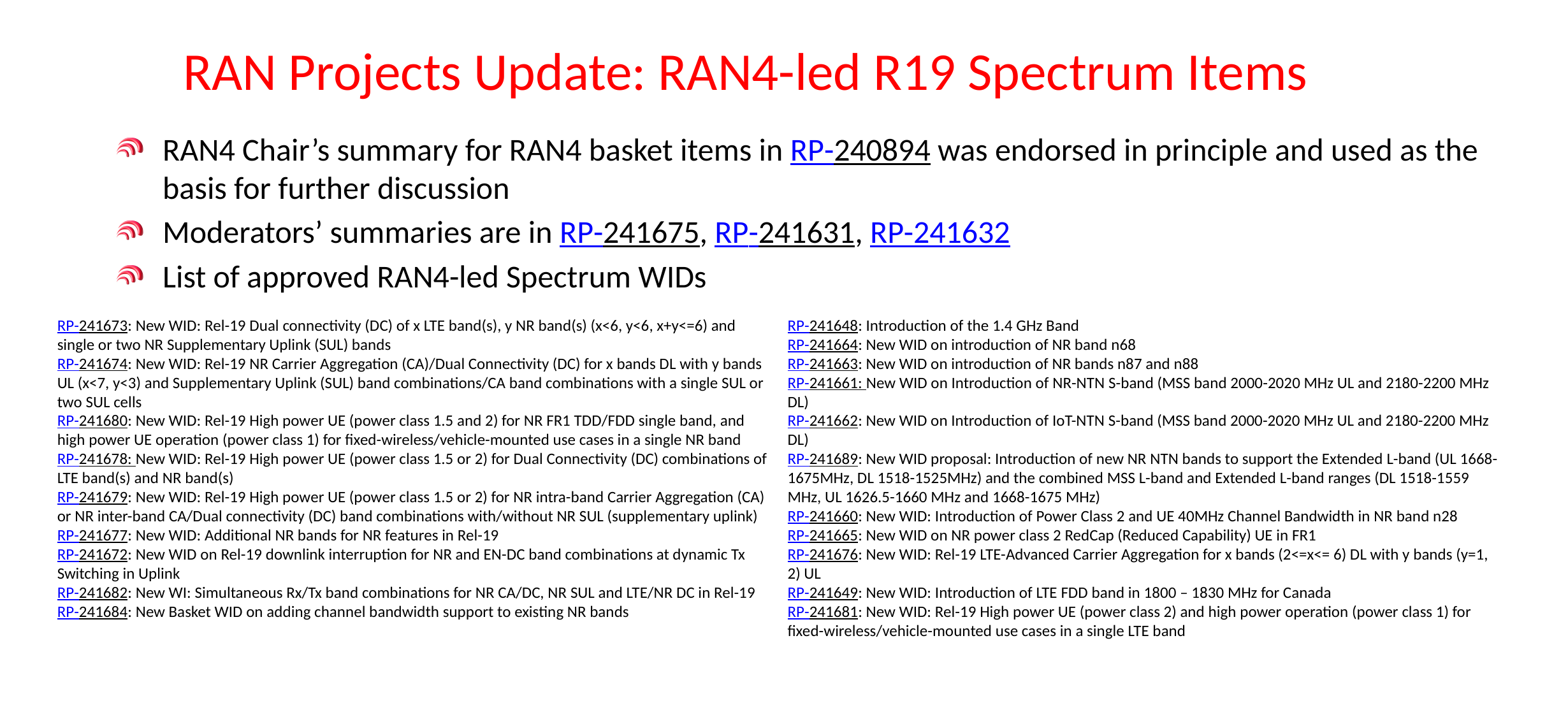

# RAN Projects Update: RAN4-led R19 Spectrum Items
RAN4 Chair’s summary for RAN4 basket items in RP-240894 was endorsed in principle and used as the basis for further discussion
Moderators’ summaries are in RP-241675, RP-241631, RP-241632
List of approved RAN4-led Spectrum WIDs

RP-241673: New WID: Rel-19 Dual connectivity (DC) of x LTE band(s), y NR band(s) (x<6, y<6, x+y<=6) and single or two NR Supplementary Uplink (SUL) bands
RP-241674: New WID: Rel-19 NR Carrier Aggregation (CA)/Dual Connectivity (DC) for x bands DL with y bands UL (x<7, y<3) and Supplementary Uplink (SUL) band combinations/CA band combinations with a single SUL or two SUL cells
RP-241680: New WID: Rel-19 High power UE (power class 1.5 and 2) for NR FR1 TDD/FDD single band, and high power UE operation (power class 1) for fixed-wireless/vehicle-mounted use cases in a single NR band
RP-241678: New WID: Rel-19 High power UE (power class 1.5 or 2) for Dual Connectivity (DC) combinations of LTE band(s) and NR band(s)
RP-241679: New WID: Rel-19 High power UE (power class 1.5 or 2) for NR intra-band Carrier Aggregation (CA) or NR inter-band CA/Dual connectivity (DC) band combinations with/without NR SUL (supplementary uplink)
RP-241677: New WID: Additional NR bands for NR features in Rel-19
RP-241672: New WID on Rel-19 downlink interruption for NR and EN-DC band combinations at dynamic Tx Switching in Uplink
RP-241682: New WI: Simultaneous Rx/Tx band combinations for NR CA/DC, NR SUL and LTE/NR DC in Rel-19
RP-241684: New Basket WID on adding channel bandwidth support to existing NR bands

RP-241648: Introduction of the 1.4 GHz Band
RP-241664: New WID on introduction of NR band n68
RP-241663: New WID on introduction of NR bands n87 and n88
RP-241661: New WID on Introduction of NR-NTN S-band (MSS band 2000-2020 MHz UL and 2180-2200 MHz DL)
RP-241662: New WID on Introduction of IoT-NTN S-band (MSS band 2000-2020 MHz UL and 2180-2200 MHz DL)
RP-241689: New WID proposal: Introduction of new NR NTN bands to support the Extended L-band (UL 1668-1675MHz, DL 1518-1525MHz) and the combined MSS L-band and Extended L-band ranges (DL 1518-1559 MHz, UL 1626.5-1660 MHz and 1668-1675 MHz)
RP-241660: New WID: Introduction of Power Class 2 and UE 40MHz Channel Bandwidth in NR band n28
RP-241665: New WID on NR power class 2 RedCap (Reduced Capability) UE in FR1
RP-241676: New WID: Rel-19 LTE-Advanced Carrier Aggregation for x bands (2<=x<= 6) DL with y bands (y=1, 2) UL
RP-241649: New WID: Introduction of LTE FDD band in 1800 – 1830 MHz for Canada
RP-241681: New WID: Rel-19 High power UE (power class 2) and high power operation (power class 1) for fixed-wireless/vehicle-mounted use cases in a single LTE band